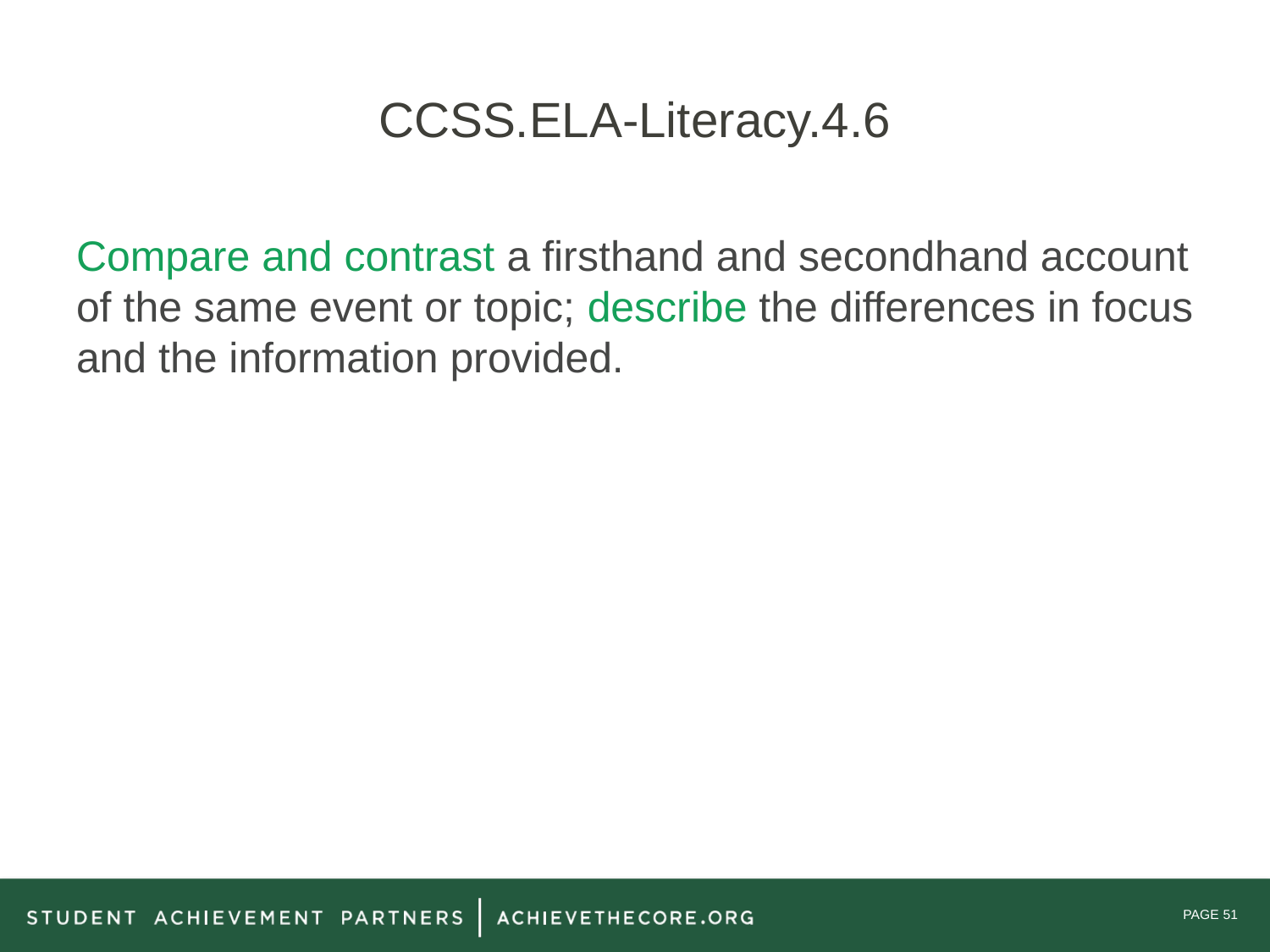

# CCSS.ELA-Literacy.4.6
Compare and contrast a firsthand and secondhand account of the same event or topic; describe the differences in focus and the information provided.